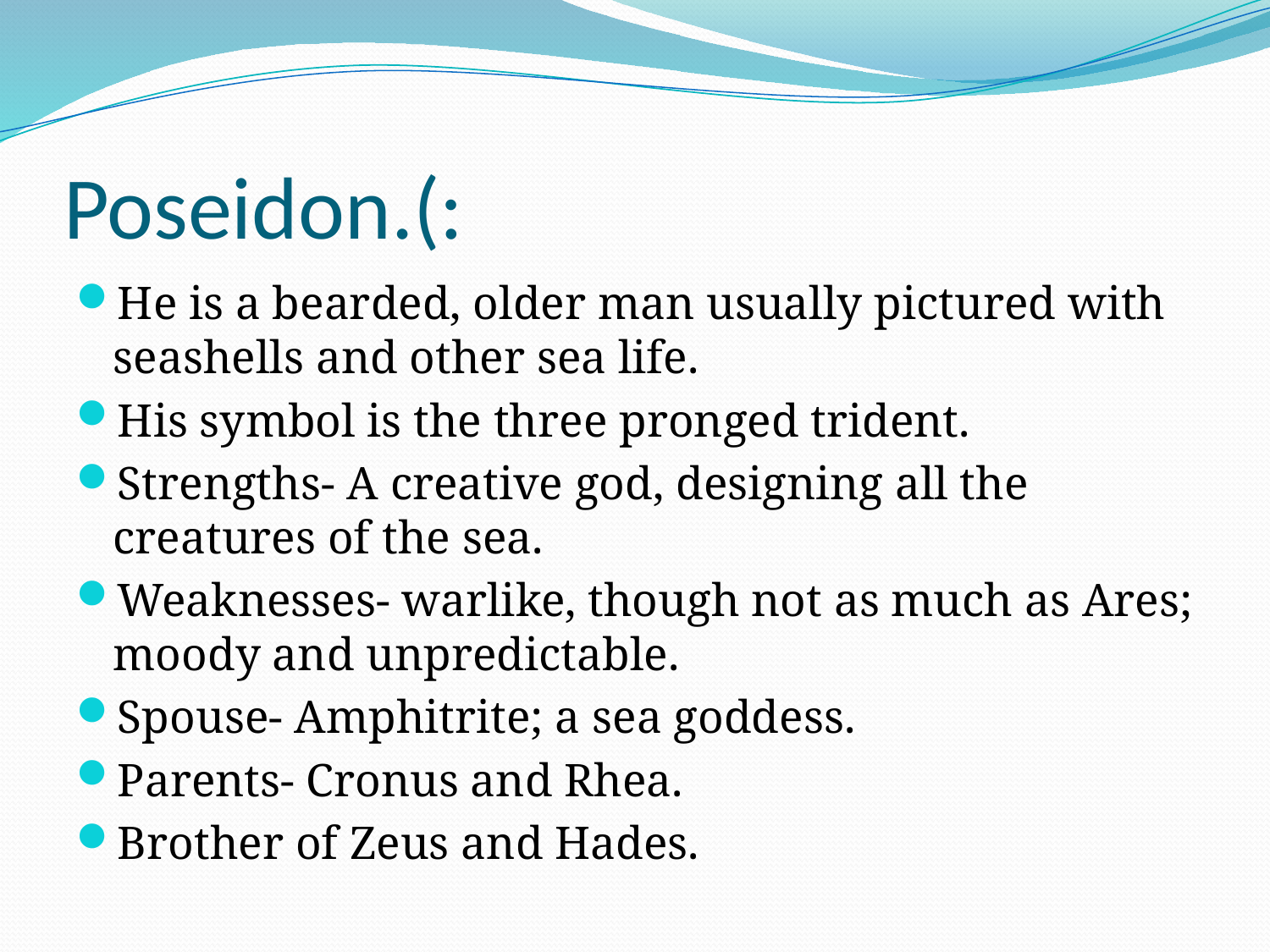

# Poseidon.(:
He is a bearded, older man usually pictured with seashells and other sea life.
His symbol is the three pronged trident.
Strengths- A creative god, designing all the creatures of the sea.
Weaknesses- warlike, though not as much as Ares; moody and unpredictable.
Spouse- Amphitrite; a sea goddess.
Parents- Cronus and Rhea.
Brother of Zeus and Hades.